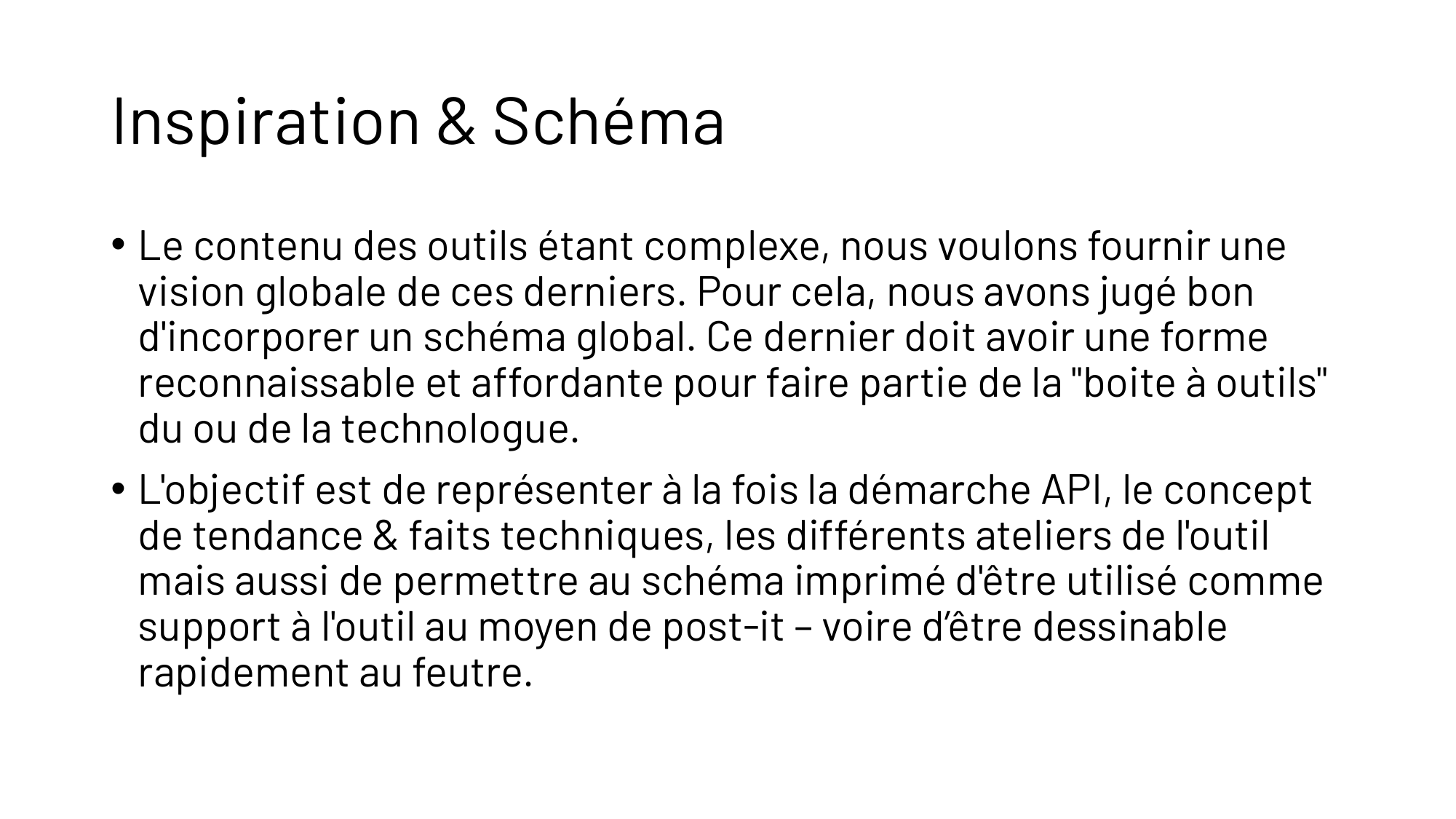

# Inspiration & Schéma
Le contenu des outils étant complexe, nous voulons fournir une vision globale de ces derniers. Pour cela, nous avons jugé bon d'incorporer un schéma global. Ce dernier doit avoir une forme reconnaissable et affordante pour faire partie de la "boite à outils" du ou de la technologue.
L'objectif est de représenter à la fois la démarche API, le concept de tendance & faits techniques, les différents ateliers de l'outil mais aussi de permettre au schéma imprimé d'être utilisé comme support à l'outil au moyen de post-it – voire d’être dessinable rapidement au feutre.